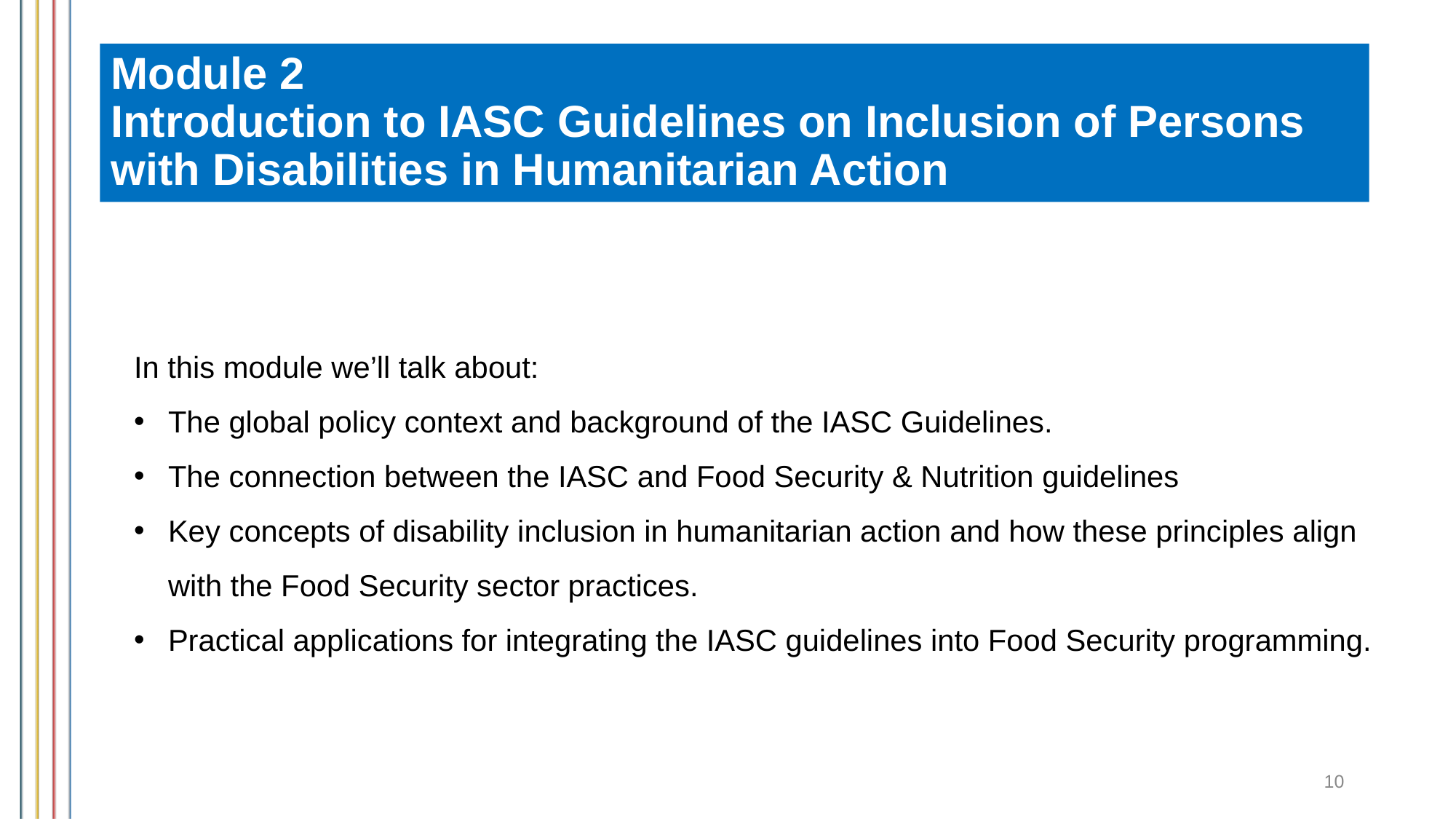

# Module 2 Introduction to IASC Guidelines on Inclusion of Persons with Disabilities in Humanitarian Action
In this module we’ll talk about:
The global policy context and background of the IASC Guidelines.
The connection between the IASC and Food Security & Nutrition guidelines
Key concepts of disability inclusion in humanitarian action and how these principles align with the Food Security sector practices.
Practical applications for integrating the IASC guidelines into Food Security programming.
10